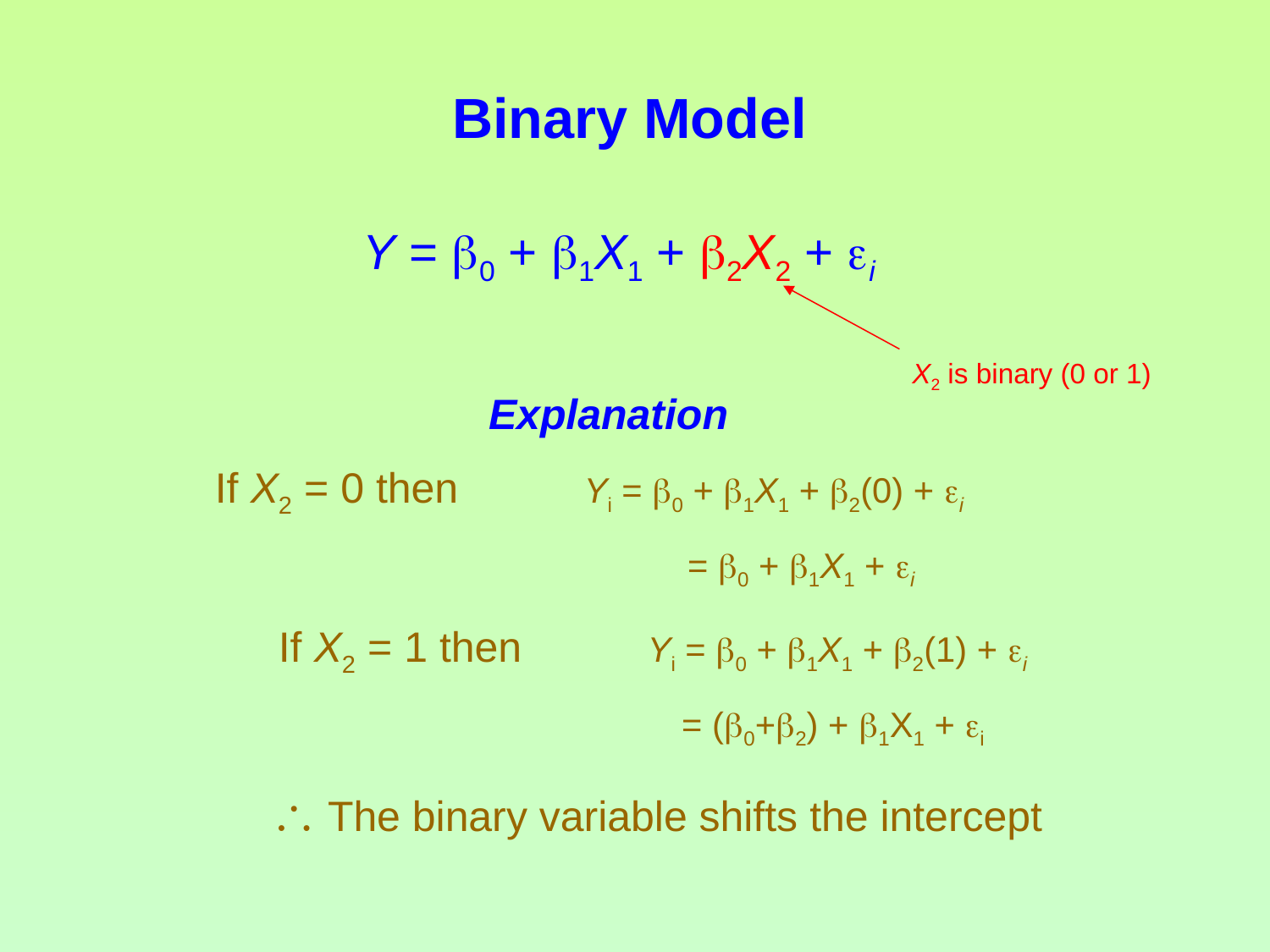

# Binary Model
Y = β0 + β1X1 + β2X2 + εi

X2 is binary (0 or 1)
Explanation
 If X2 = 0 then	Yi = β0 + β1X1 + β2(0) + εi
			       = β0 + β1X1 + εi
 If X2 = 1 then	Yi = β0 + β1X1 + β2(1) + εi
			      = (β0+β2) + β1X1 + εi
 ∴ The binary variable shifts the intercept